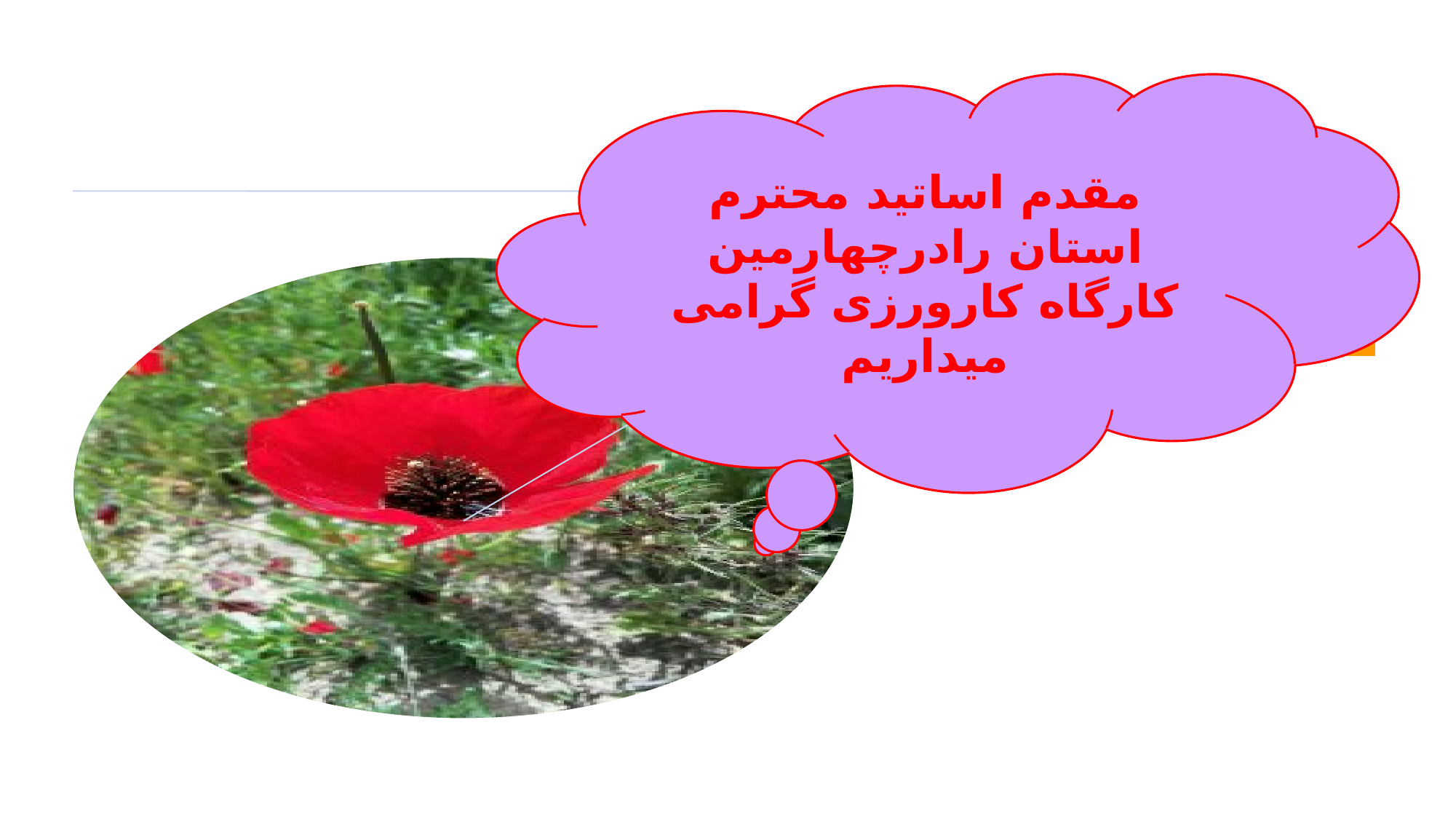

مقدم اساتید محترم استان رادرچهارمین کارگاه کارورزی گرامی میداریم